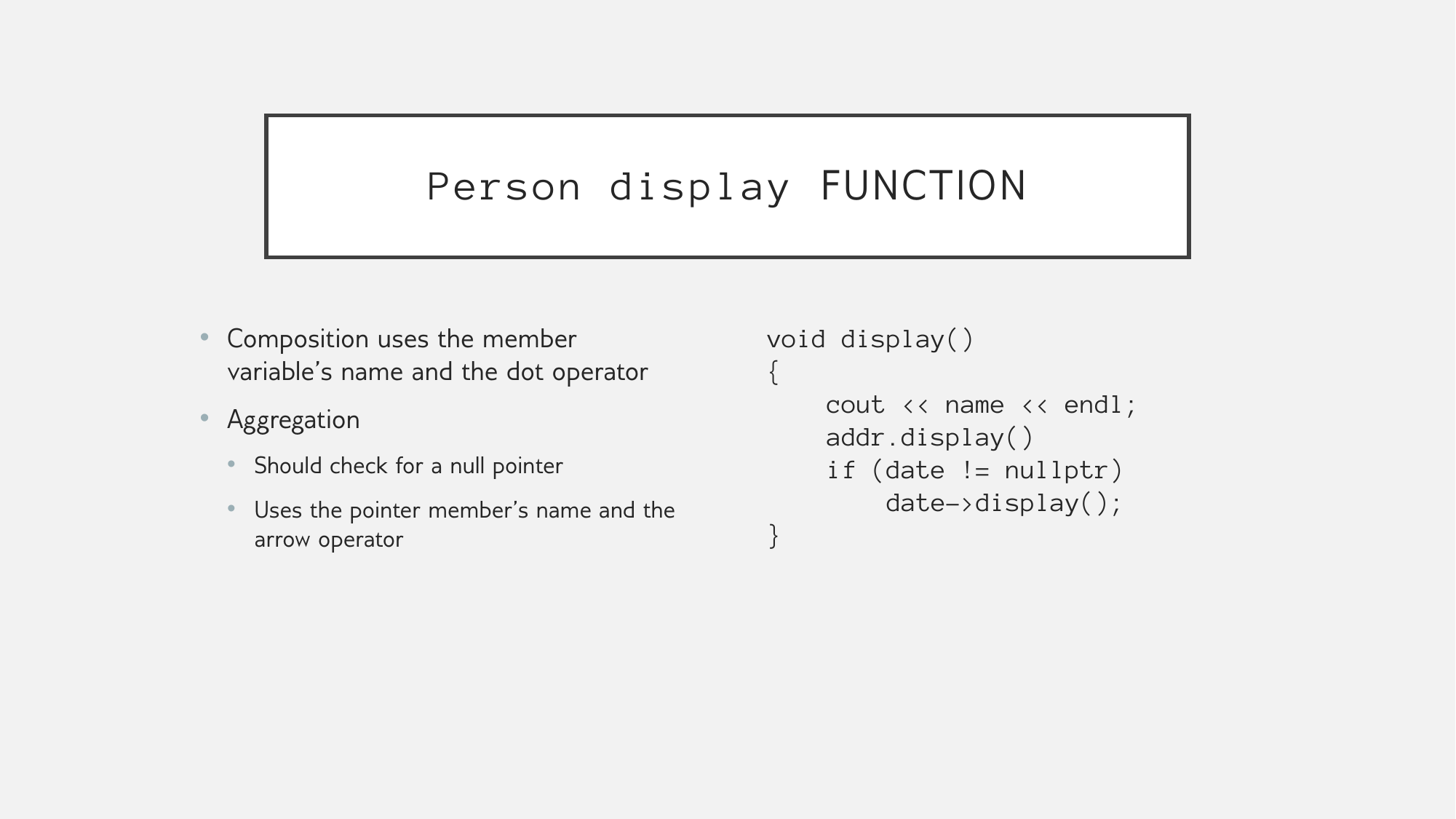

# Person display function
Composition uses the member variable’s name and the dot operator
Aggregation
Should check for a null pointer
Uses the pointer member’s name and the arrow operator
void display()
{
    cout << name << endl;
    addr.display()
    if (date != nullptr)
        date->display();
}